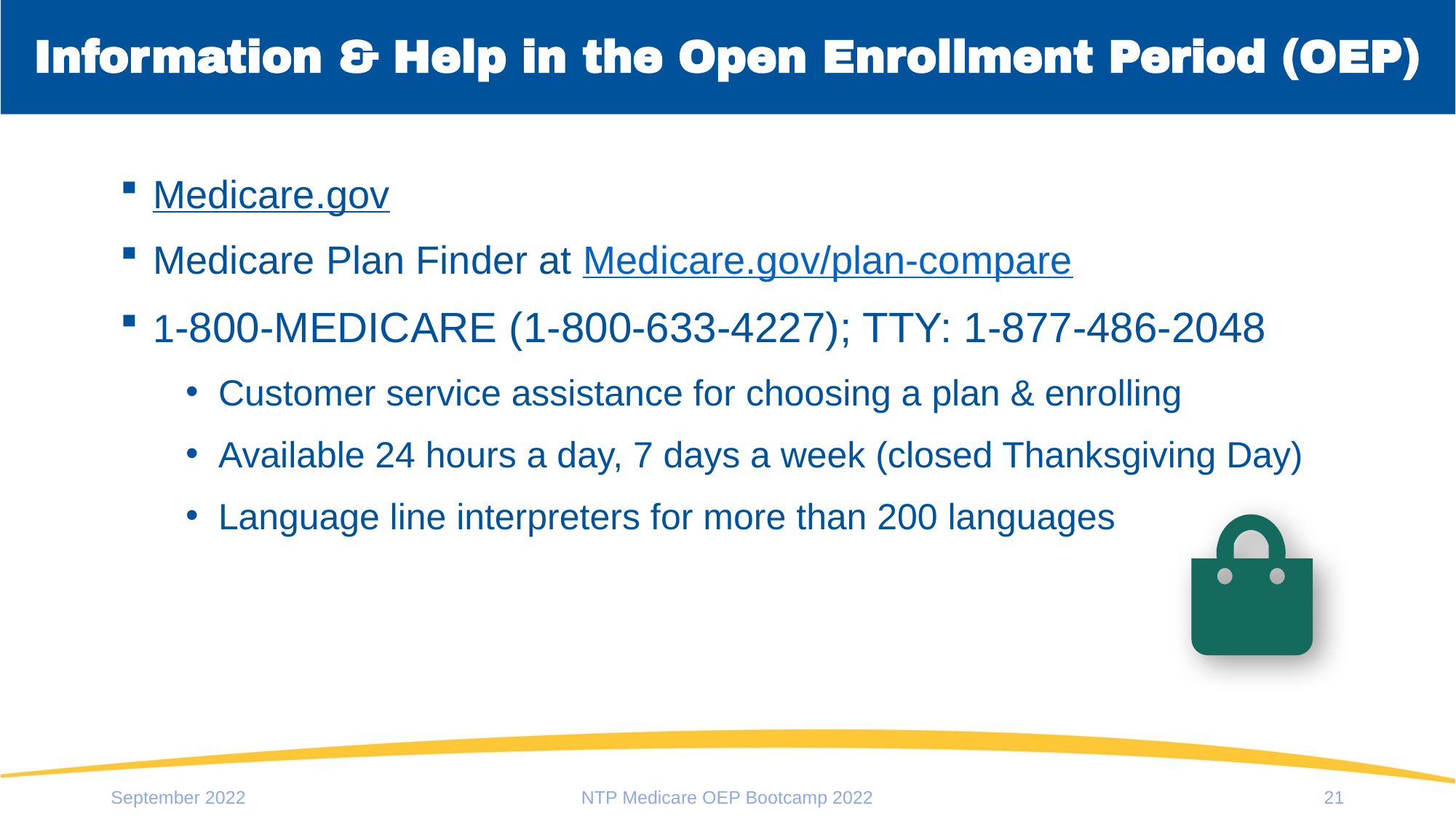

# Information & Help in the Open Enrollment Period (OEP)
Medicare.gov
Medicare Plan Finder at Medicare.gov/plan-compare
1-800-MEDICARE (1-800-633-4227); TTY: 1-877-486-2048
Customer service assistance for choosing a plan & enrolling
Available 24 hours a day, 7 days a week (closed Thanksgiving Day)
Language line interpreters for more than 200 languages

September 2022
NTP Medicare OEP Bootcamp 2022
21